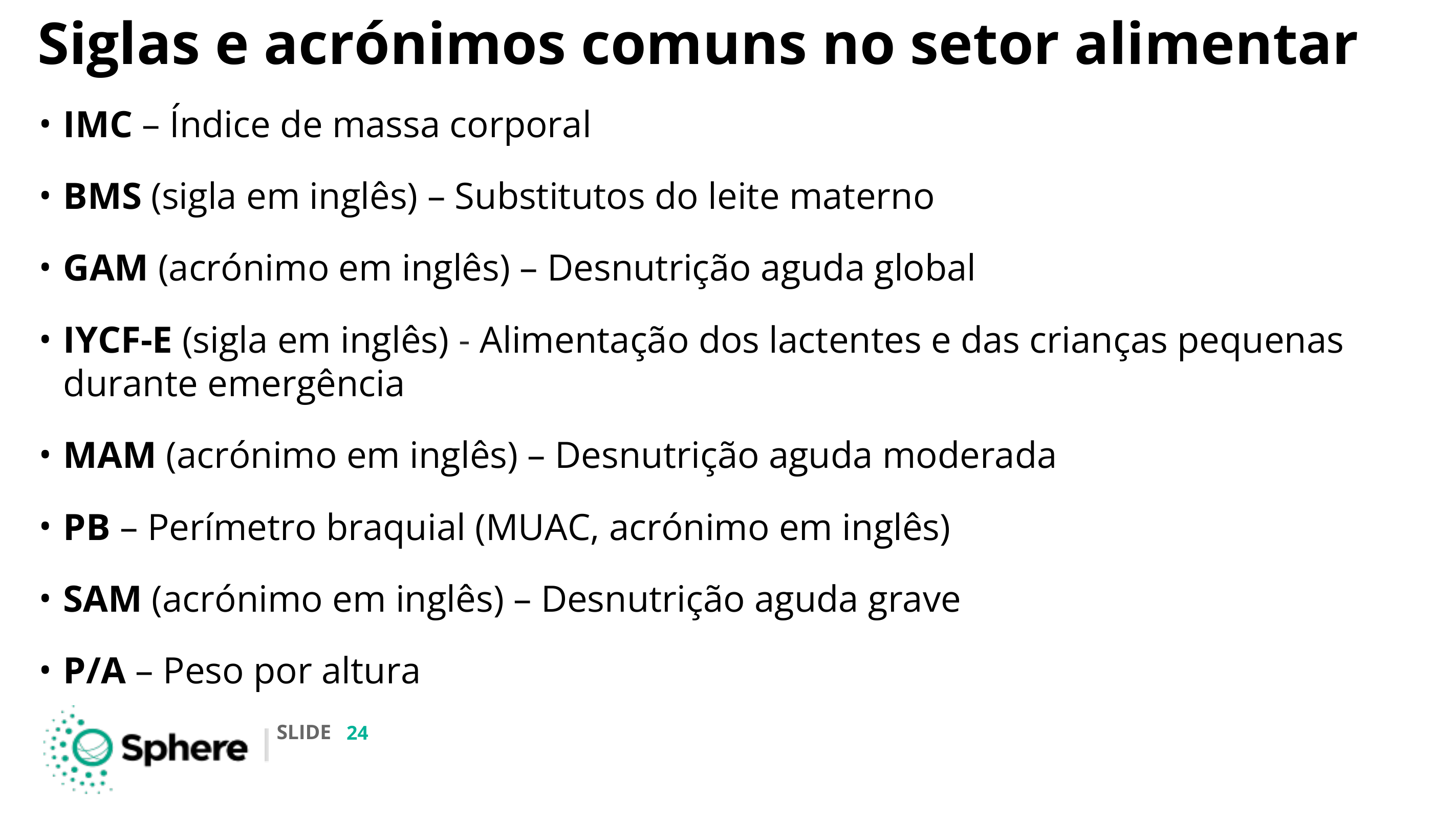

# Siglas e acrónimos comuns no setor alimentar
IMC – Índice de massa corporal
BMS (sigla em inglês) – Substitutos do leite materno
GAM (acrónimo em inglês) – Desnutrição aguda global
IYCF-E (sigla em inglês) - Alimentação dos lactentes e das crianças pequenas
durante emergência
MAM (acrónimo em inglês) – Desnutrição aguda moderada
PB – Perímetro braquial (MUAC, acrónimo em inglês)
SAM (acrónimo em inglês) – Desnutrição aguda grave
P/A – Peso por altura

24